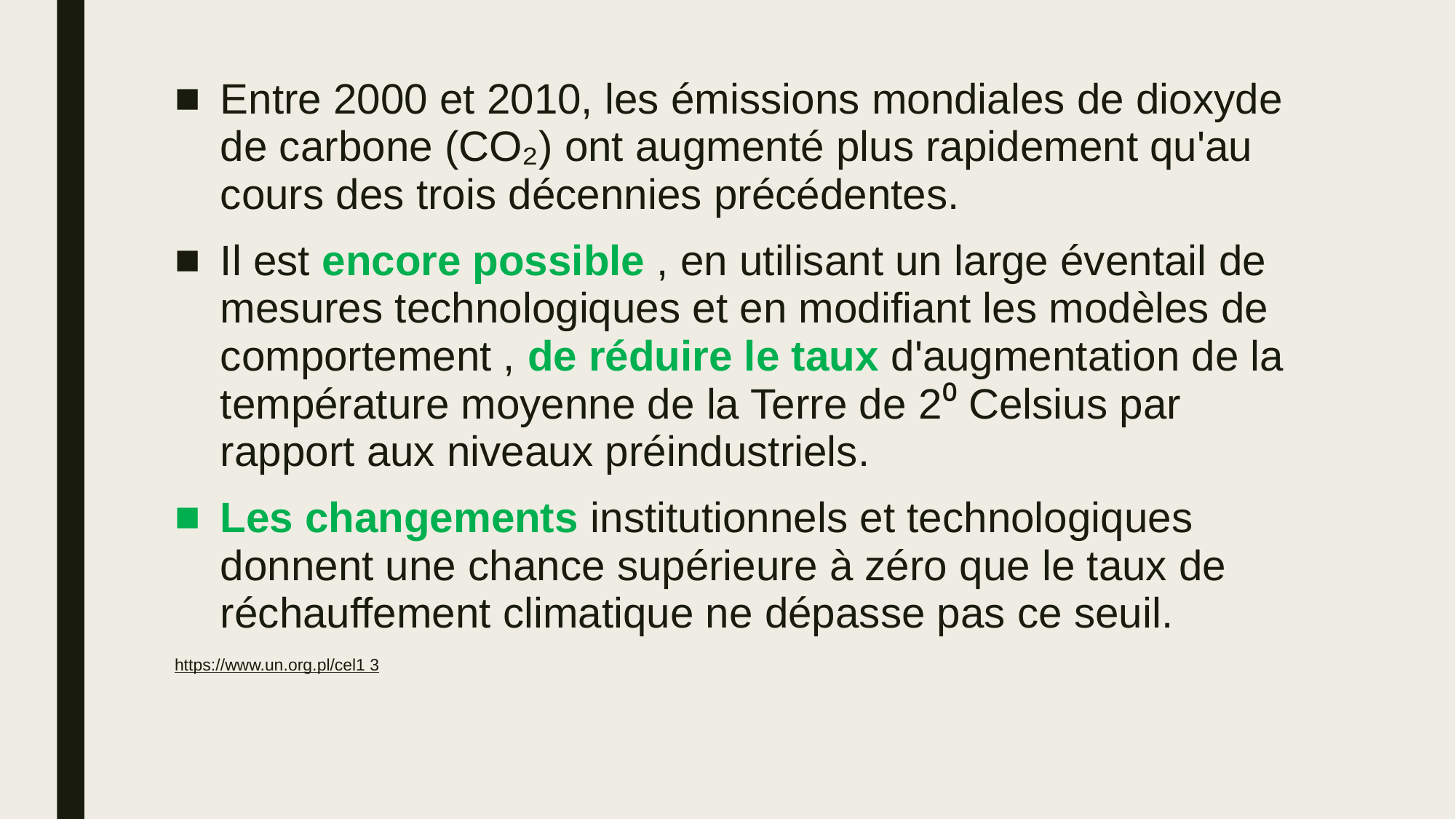

Entre 2000 et 2010, les émissions mondiales de dioxyde de carbone (CO₂) ont augmenté plus rapidement qu'au cours des trois décennies précédentes.
Il est encore possible , en utilisant un large éventail de mesures technologiques et en modifiant les modèles de comportement , de réduire le taux d'augmentation de la température moyenne de la Terre de 2⁰ Celsius par rapport aux niveaux préindustriels.
Les changements institutionnels et technologiques donnent une chance supérieure à zéro que le taux de réchauffement climatique ne dépasse pas ce seuil.
https://www.un.org.pl/cel1 3